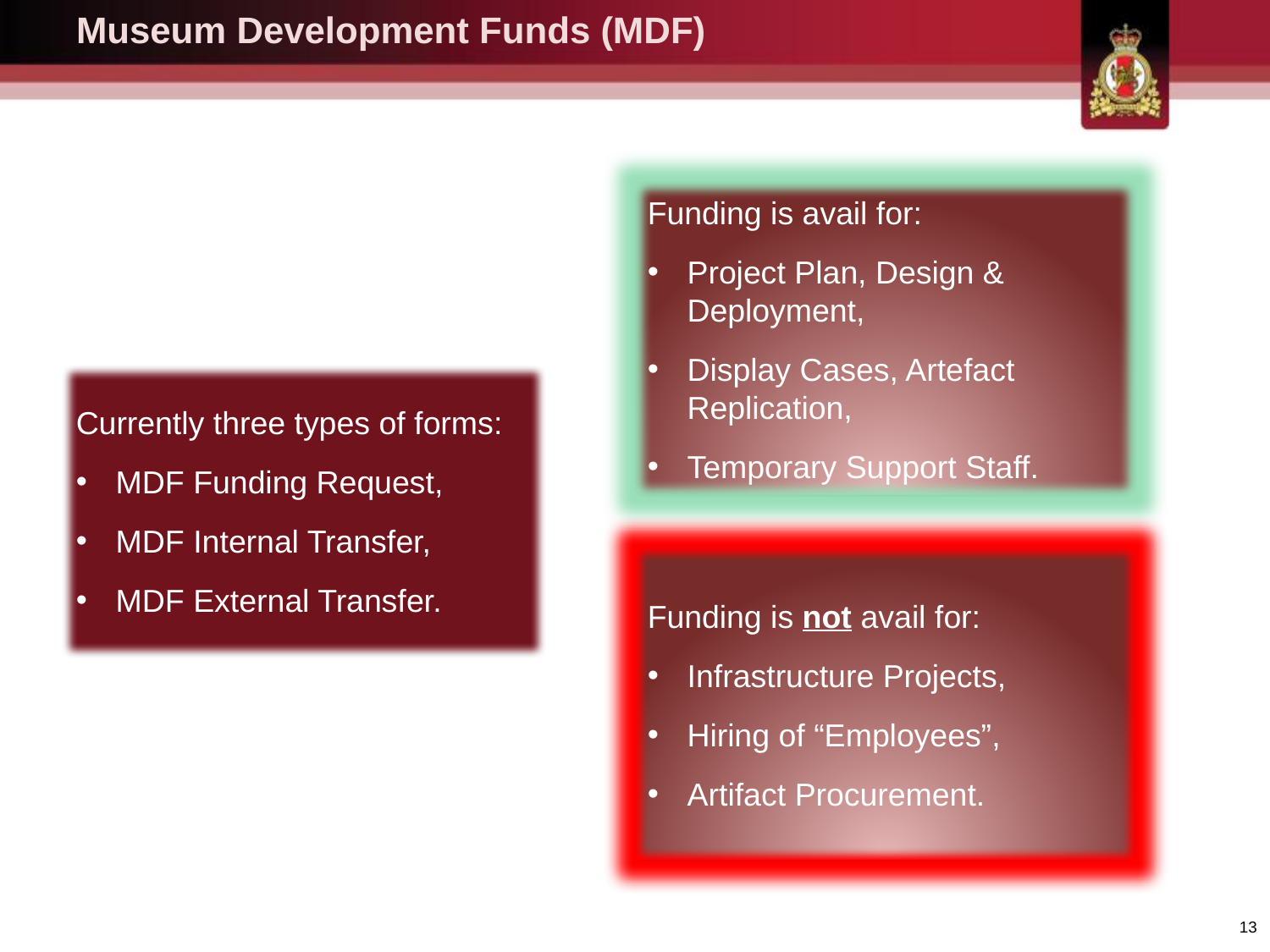

# Museum Development Funds (MDF)
Funding is avail for:
Project Plan, Design & Deployment,
Display Cases, Artefact Replication,
Temporary Support Staff.
Currently three types of forms:
MDF Funding Request,
MDF Internal Transfer,
MDF External Transfer.
Funding is not avail for:
Infrastructure Projects,
Hiring of “Employees”,
Artifact Procurement.
13